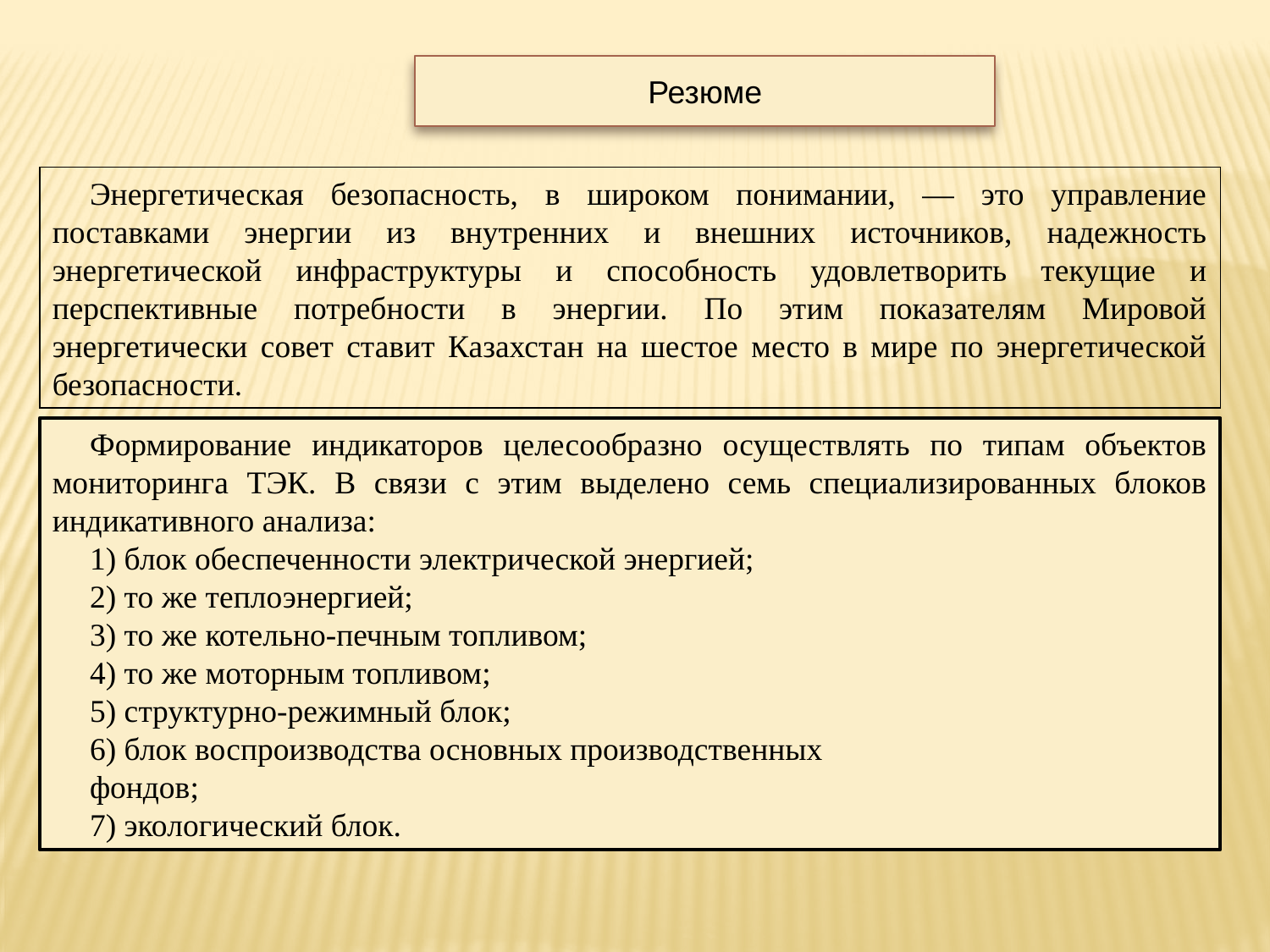

Резюме
Энергетическая безопасность, в широком понимании, — это управление поставками энергии из внутренних и внешних источников, надежность энергетической инфраструктуры и способность удовлетворить текущие и перспективные потребности в энергии. По этим показателям Мировой энергетически совет ставит Казахстан на шестое место в мире по энергетической безопасности.
Формирование индикаторов целесообразно осуществлять по типам объектов мониторинга ТЭК. В связи с этим выделено семь специализированных блоков индикативного анализа:
1) блок обеспеченности электрической энергией;
2) то же теплоэнергией;
3) то же котельно-печным топливом;
4) то же моторным топливом;
5) структурно-режимный блок;
6) блок воспроизводства основных производственных
фондов;
7) экологический блок.